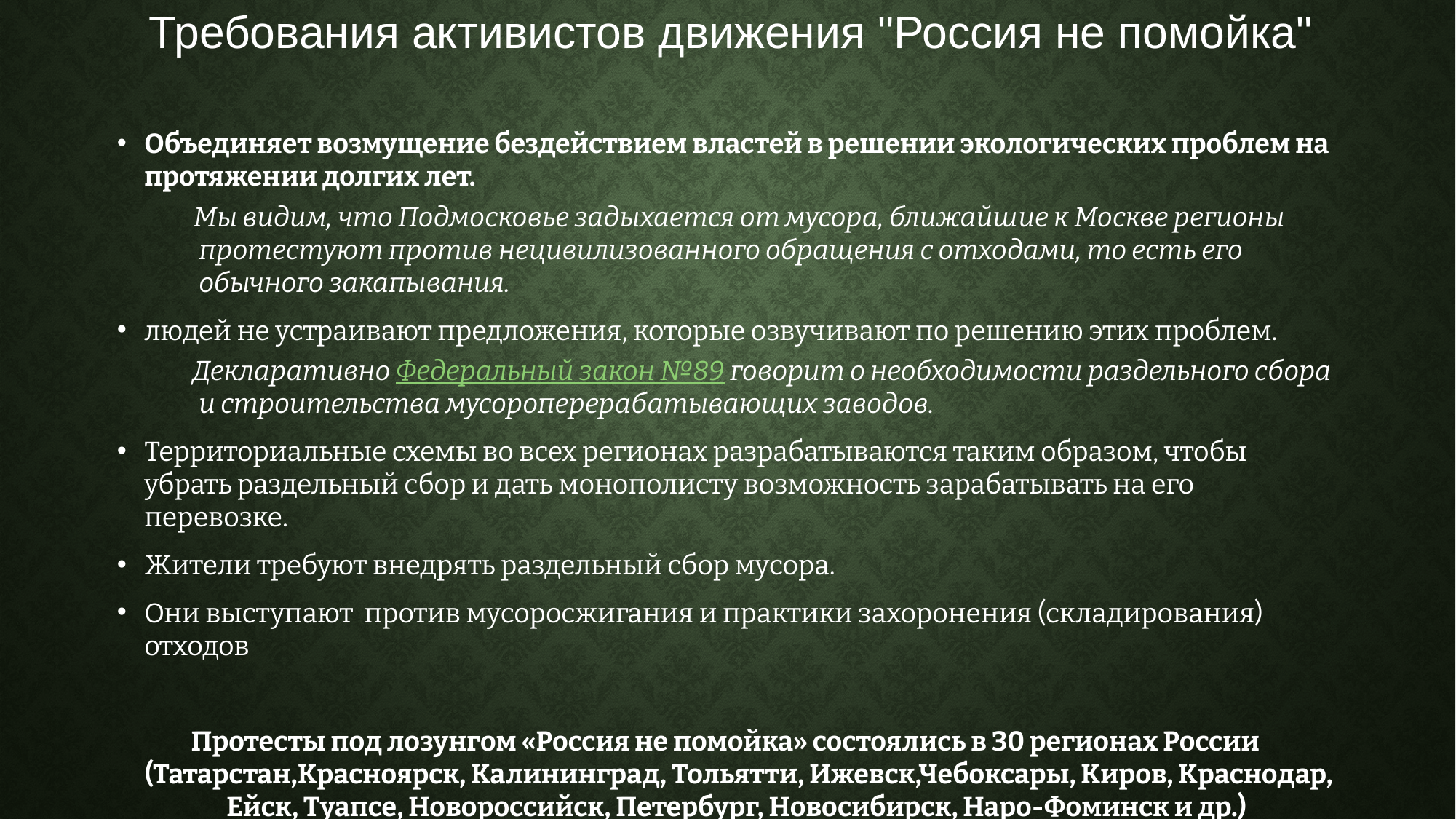

# Требования активистов движения "Россия не помойка"

Объединяет возмущение бездействием властей в решении экологических проблем на протяжении долгих лет.
    Мы видим, что Подмосковье задыхается от мусора, ближайшие к Москве регионы протестуют против нецивилизованного обращения с отходами, то есть его обычного закапывания.
людей не устраивают предложения, которые озвучивают по решению этих проблем.
    Декларативно Федеральный закон №89 говорит о необходимости раздельного сбора и строительства мусороперерабатывающих заводов.
Территориальные схемы во всех регионах разрабатываются таким образом, чтобы убрать раздельный сбор и дать монополисту возможность зарабатывать на его перевозке.
Жители требуют внедрять раздельный сбор мусора.
Они выступают  против мусоросжигания и практики захоронения (складирования) отходов

Протесты под лозунгом «Россия не помойка» состоялись в 30 регионах России (Татарстан,Красноярск, Калининград, Тольятти, Ижевск,Чебоксары, Киров, Краснодар, Ейск, Туапсе, Новороссийск, Петербург, Новосибирск, Наро-Фоминск и др.)